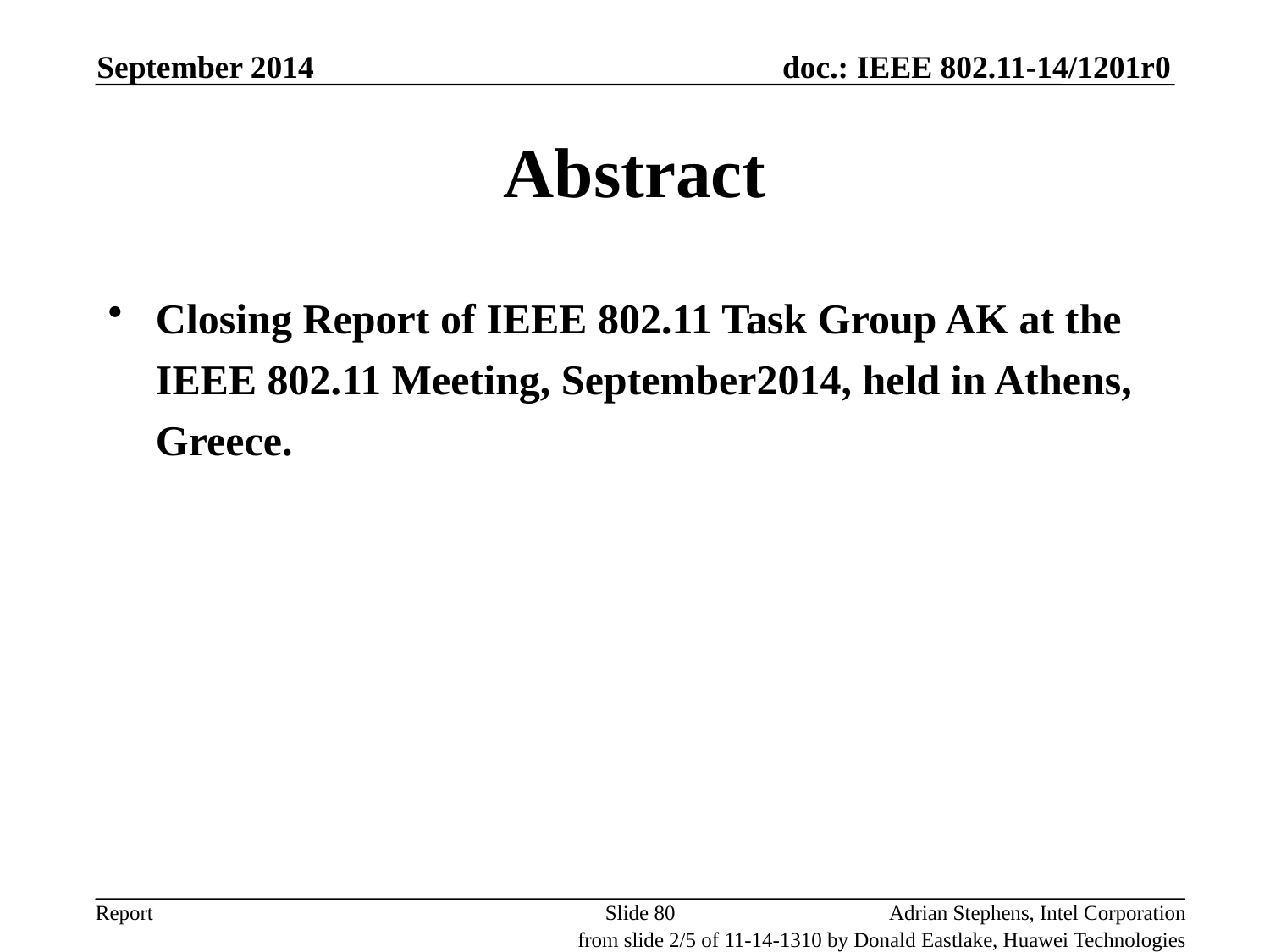

September 2014
# Abstract
Closing Report of IEEE 802.11 Task Group AK at the IEEE 802.11 Meeting, September2014, held in Athens, Greece.
Slide 80
Adrian Stephens, Intel Corporation
from slide 2/5 of 11-14-1310 by Donald Eastlake, Huawei Technologies